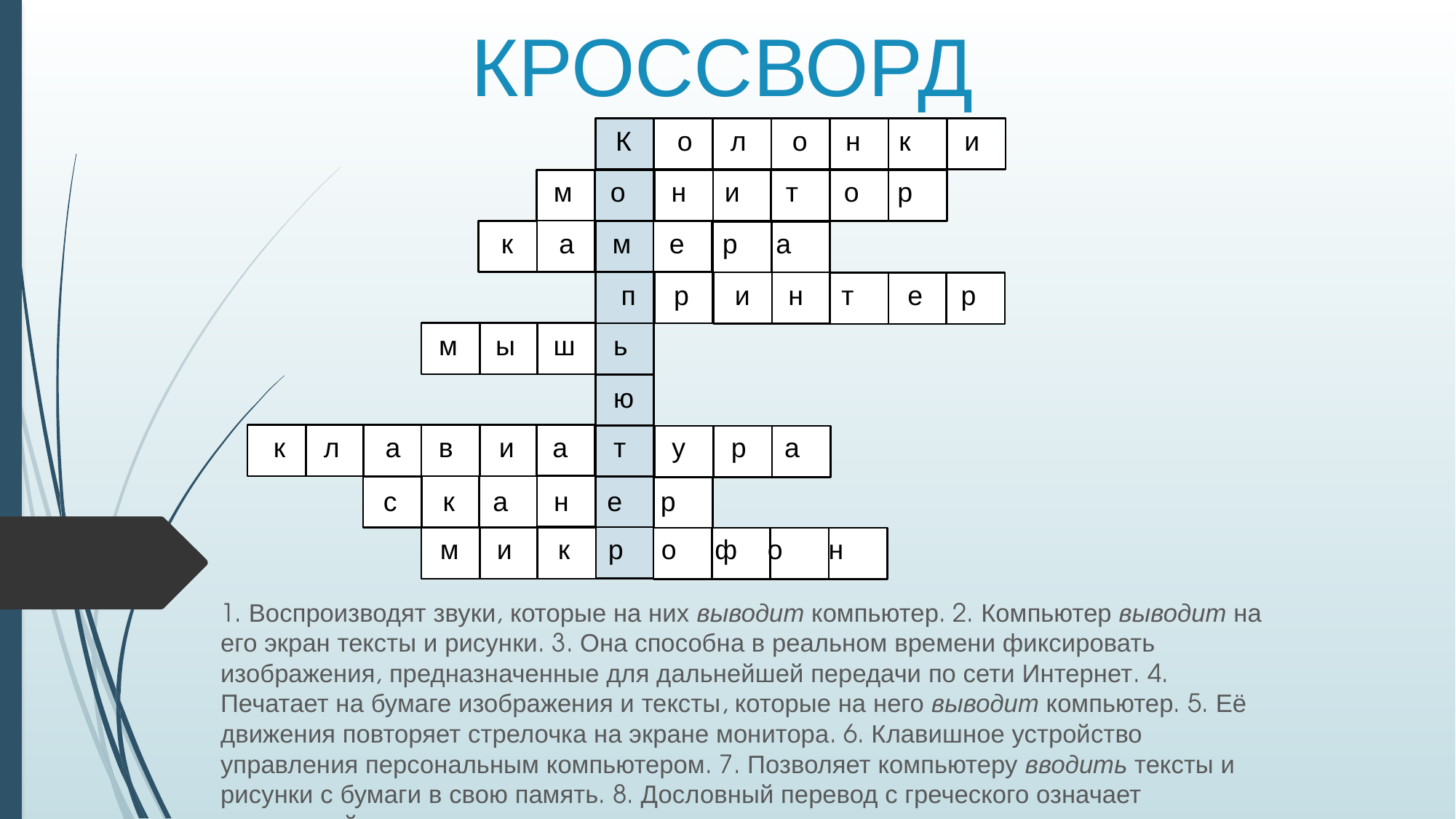

# КРОССВОРД

К      о     л      о     н     к       и
  м     о      н     и      т      о     р
   к      а     м     е     р     а
  п     р      и     н     т       е     р
 м     ы     ш     ь
  ю
  к     л      а     в      и     а      т      у      р     а
 с      к     а      н     е     р
 м     и      к     р     о     ф    о      н
1. Воспроизводят звуки, которые на них выводит компьютер. 2. Компьютер выводит на его экран тексты и рисунки. 3. Она способна в реальном времени фиксировать изображения, предназначенные для дальнейшей передачи по сети Интернет. 4. Печатает на бумаге изображения и тексты, которые на него выводит компьютер. 5. Её движения повторяет стрелочка на экране монитора. 6. Клавишное устройство управления персональным компьютером. 7. Позволяет компьютеру вводить тексты и рисунки с бумаги в свою память. 8. Дословный перевод с греческого означает «маленький голос»